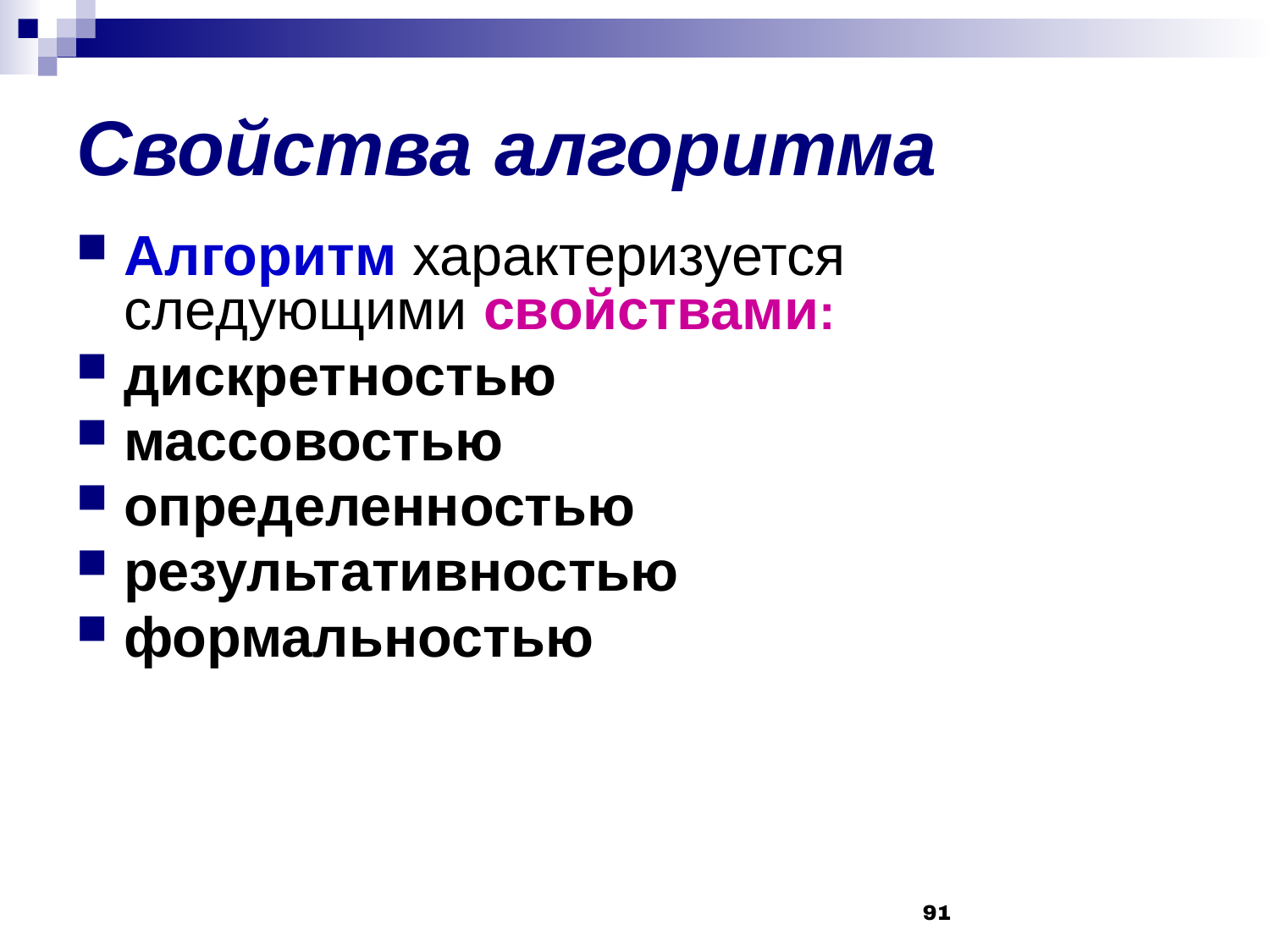

# Свойства алгоритма
Алгоритм характеризуется следующими свойствами:
дискретностью
массовостью
определенностью
результативностью
формальностью
91